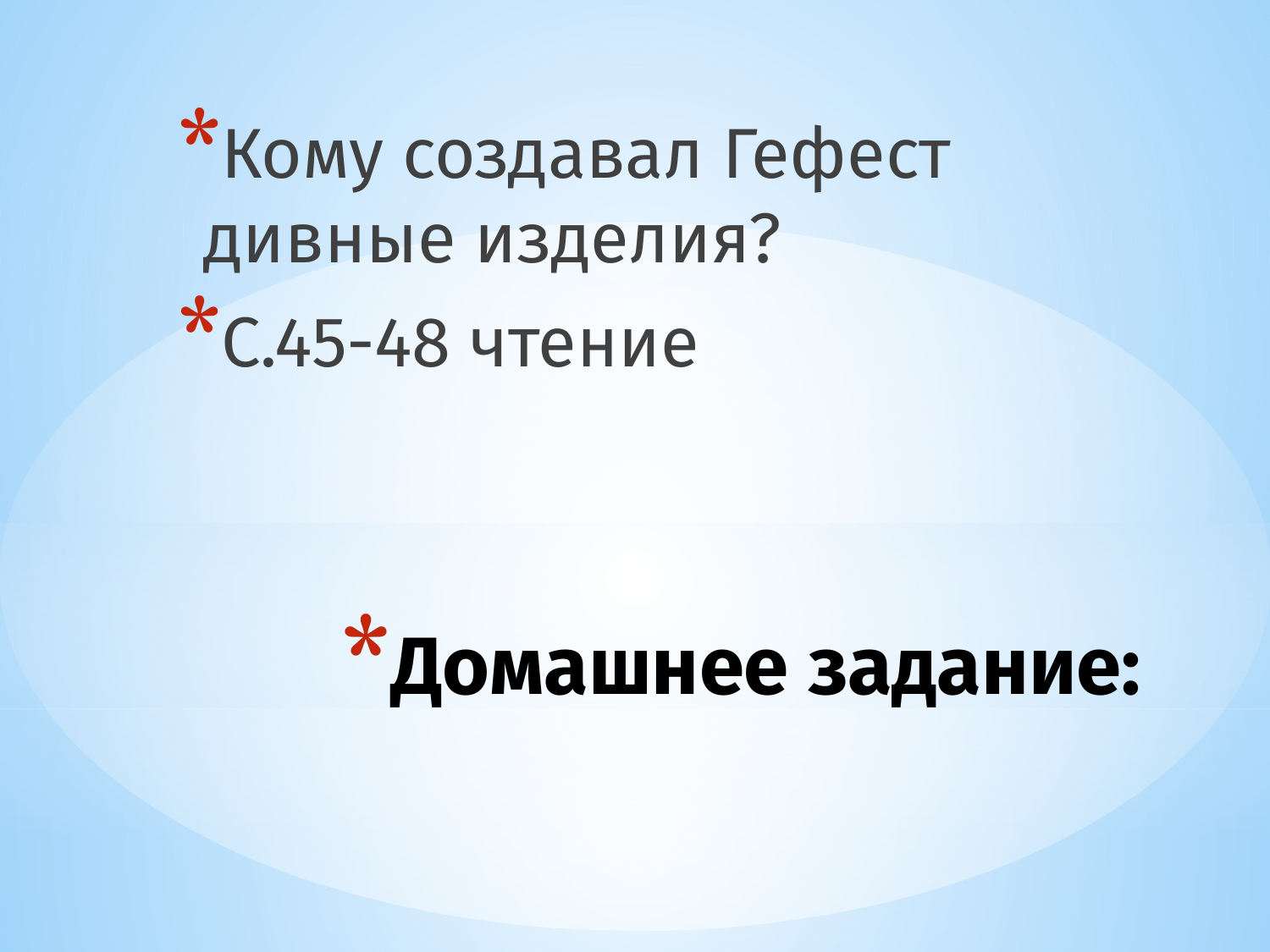

Кому создавал Гефест дивные изделия?
С.45-48 чтение
# Домашнее задание: